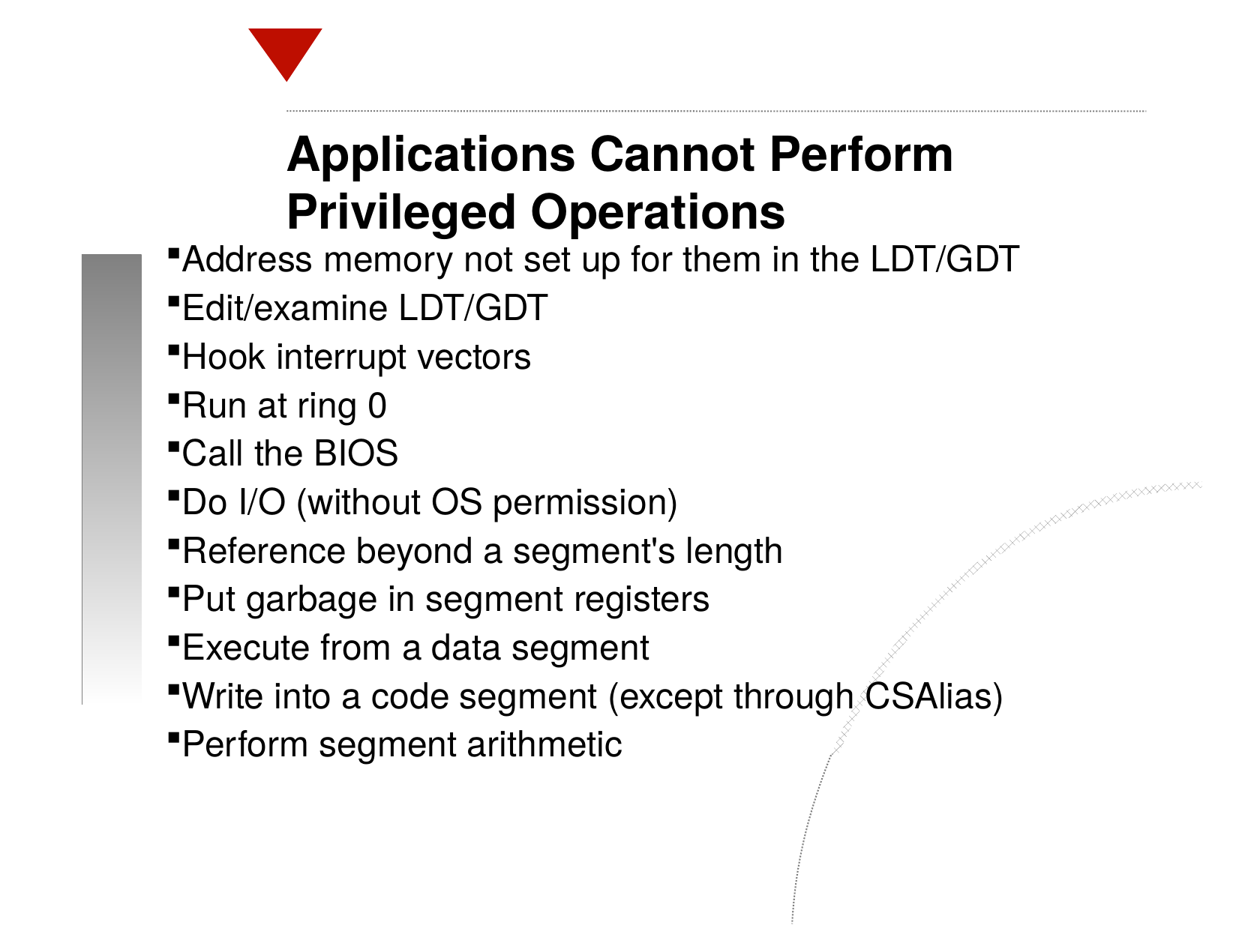

Applications Cannot Perform Privileged Operations
Address memory not set up for them in the LDT/GDT
Edit/examine LDT/GDT
Hook interrupt vectors
Run at ring 0
Call the BIOS
Do I/O (without OS permission)
Reference beyond a segment's length
Put garbage in segment registers
Execute from a data segment
Write into a code segment (except through CSAlias)
Perform segment arithmetic